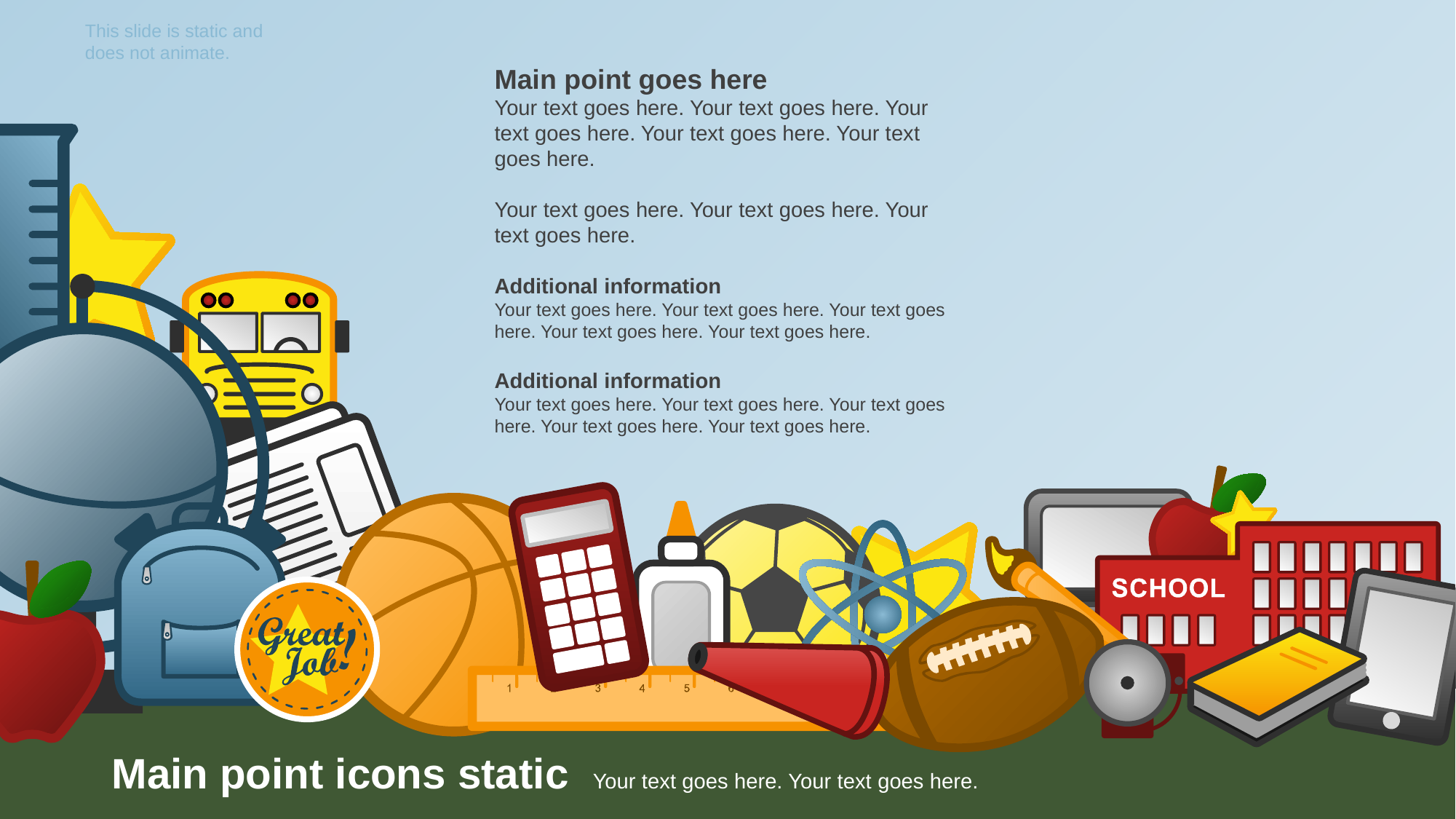

This slide is static and
does not animate.
Main point goes here
Your text goes here. Your text goes here. Your text goes here. Your text goes here. Your text goes here.

Your text goes here. Your text goes here. Your text goes here.

Additional information
Your text goes here. Your text goes here. Your text goes here. Your text goes here. Your text goes here.

Additional information
Your text goes here. Your text goes here. Your text goes here. Your text goes here. Your text goes here.

Main point icons static  Your text goes here. Your text goes here.